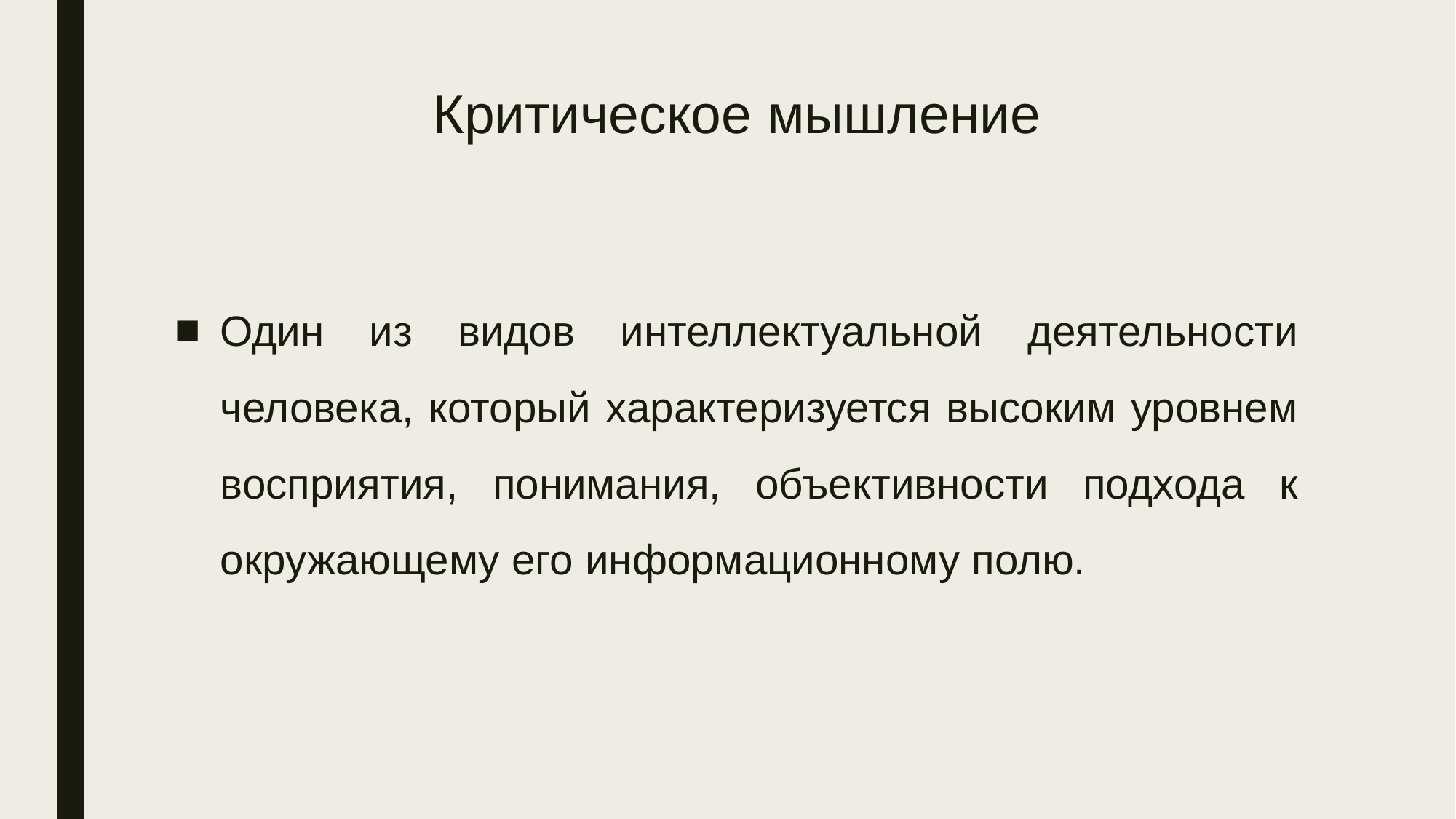

# Критическое мышление
Один из видов интеллектуальной деятельности человека, который характеризуется высоким уровнем восприятия, понимания, объективности подхода к окружающему его информационному полю.